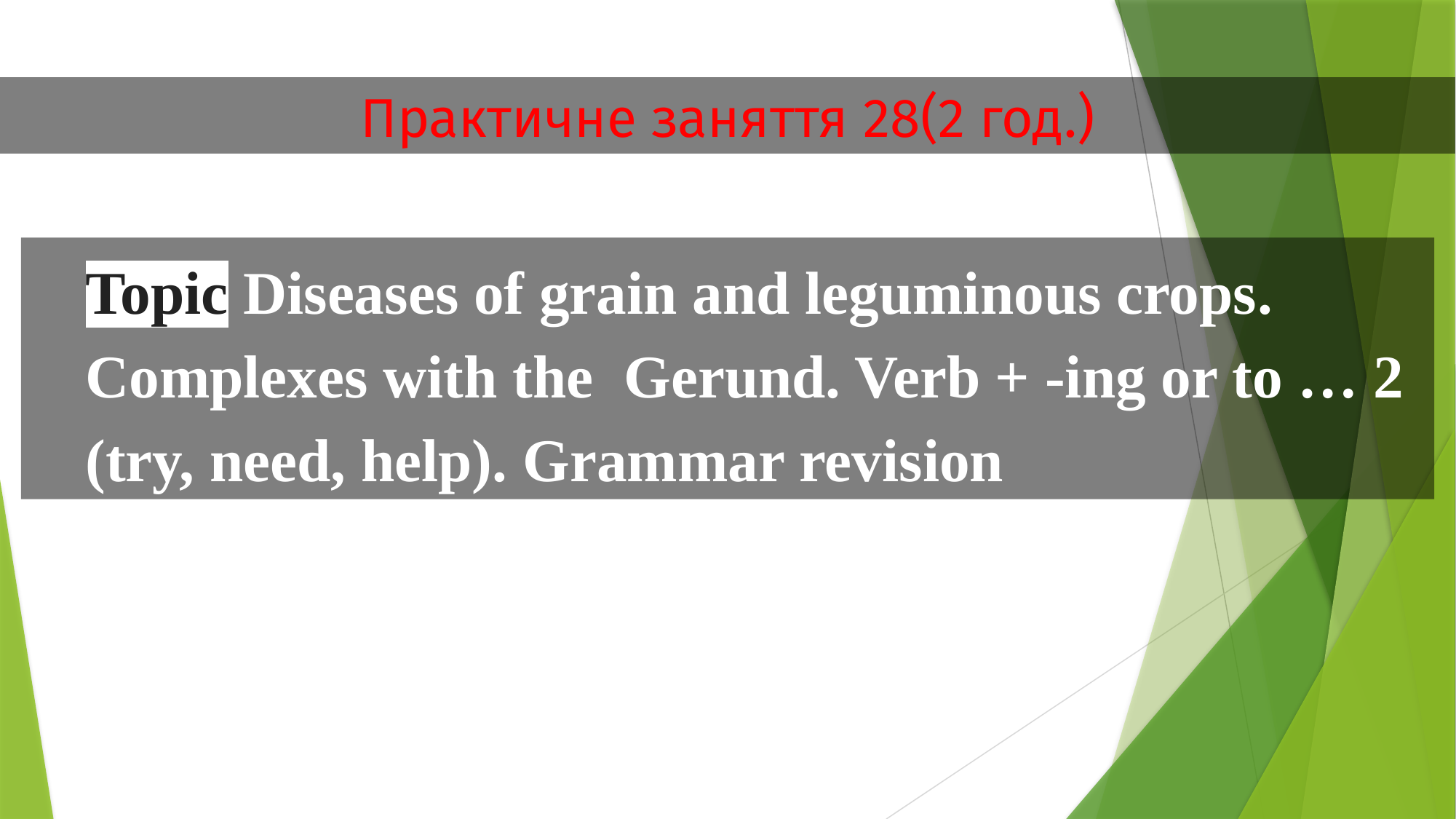

Практичне заняття 28(2 год.)
Topic Diseases of grain and leguminous crops. Complexes with the  Gerund. Verb + -ing or to … 2 (try, need, help). Grammar revision